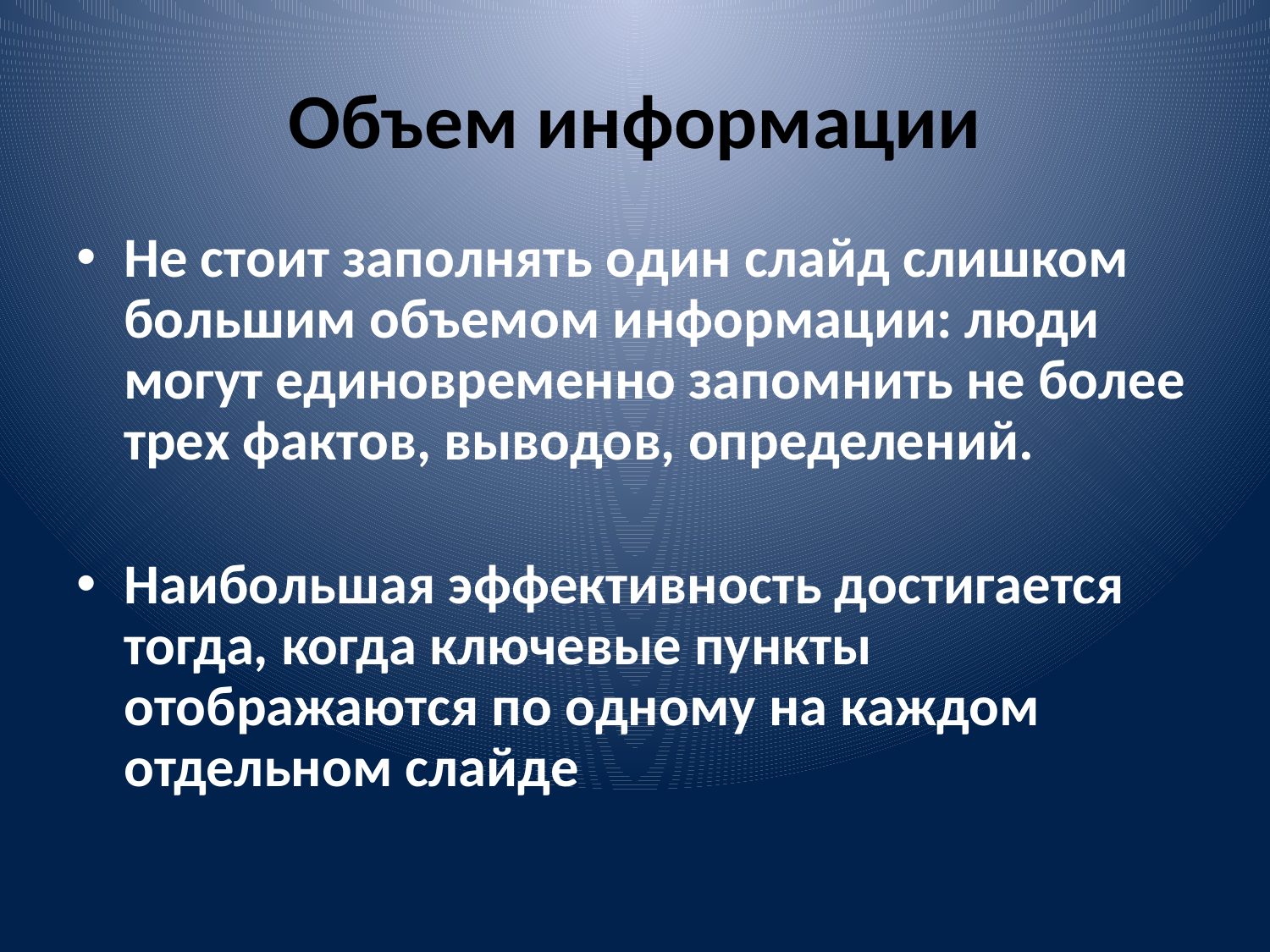

# Объем информации
Не стоит заполнять один слайд слишком большим объемом информации: люди могут единовременно запомнить не более трех фактов, выводов, определений.

Наибольшая эффективность достигается тогда, когда ключевые пункты отображаются по одному на каждом отдельном слайде